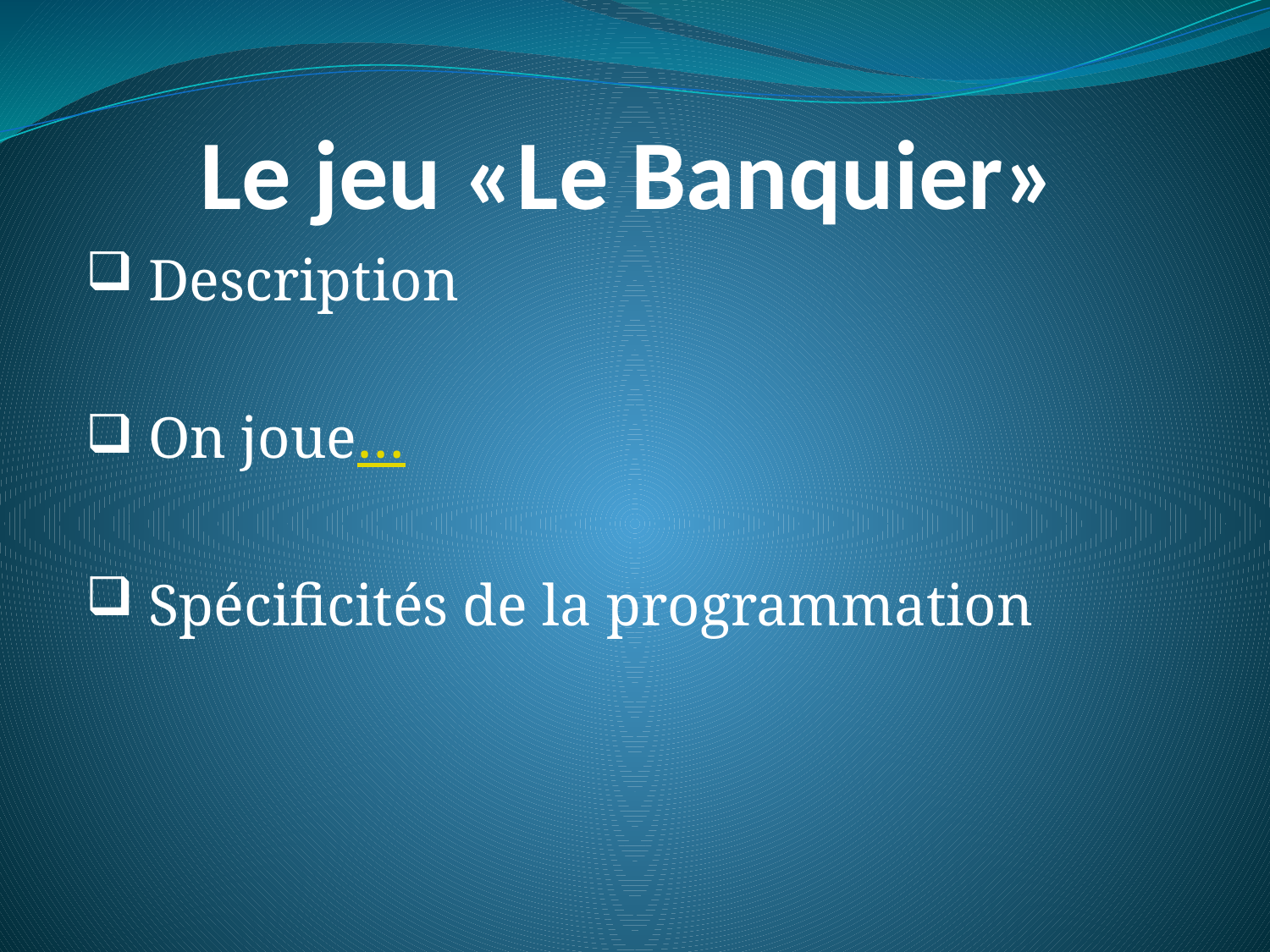

# Le jeu «Le Banquier»
 Description

 On joue…

 Spécificités de la programmation